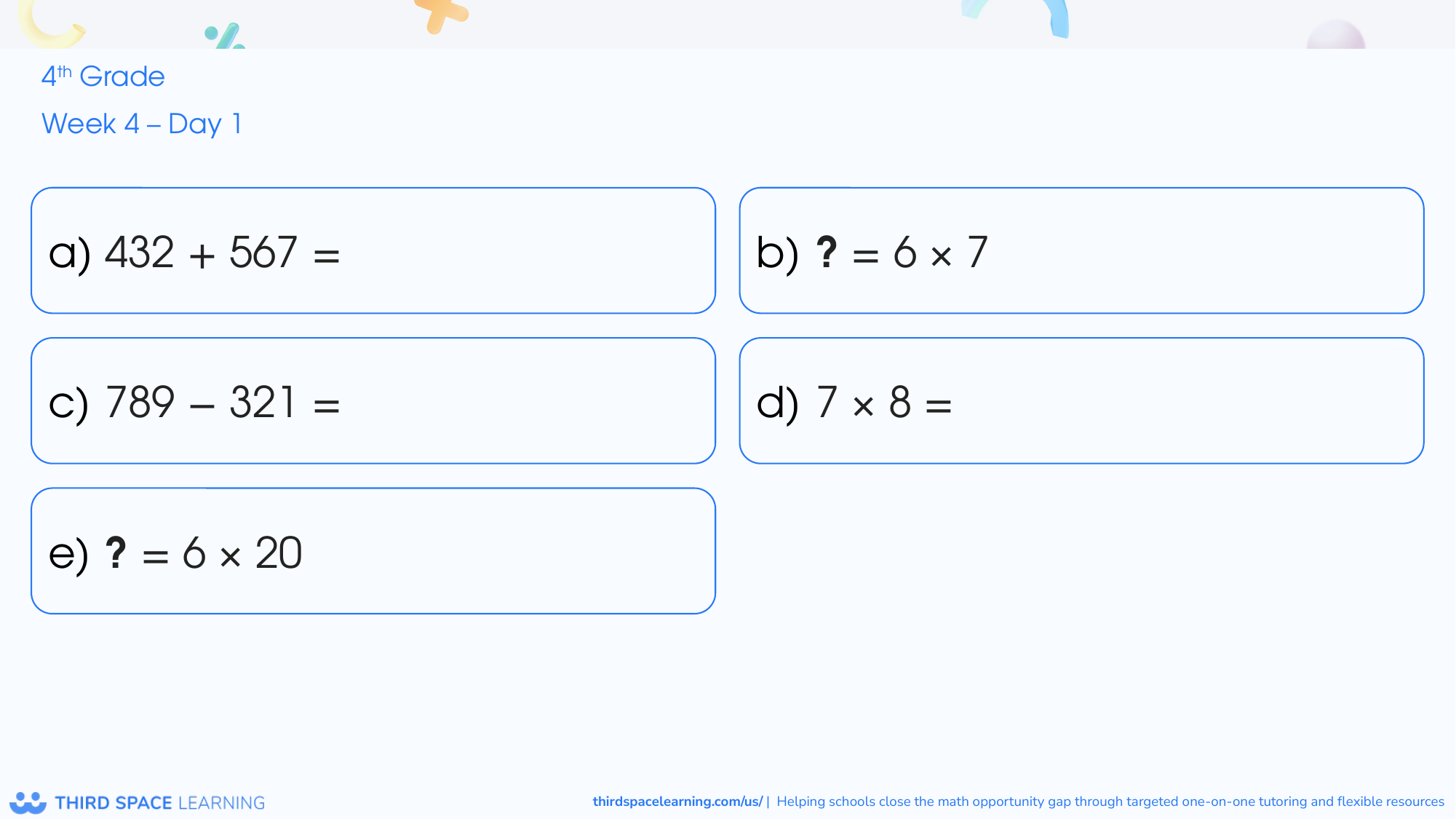

4th Grade
Week 4 – Day 1
432 + 567 =
? = 6 × 7
789 − 321 =
7 × 8 =
? = 6 × 20